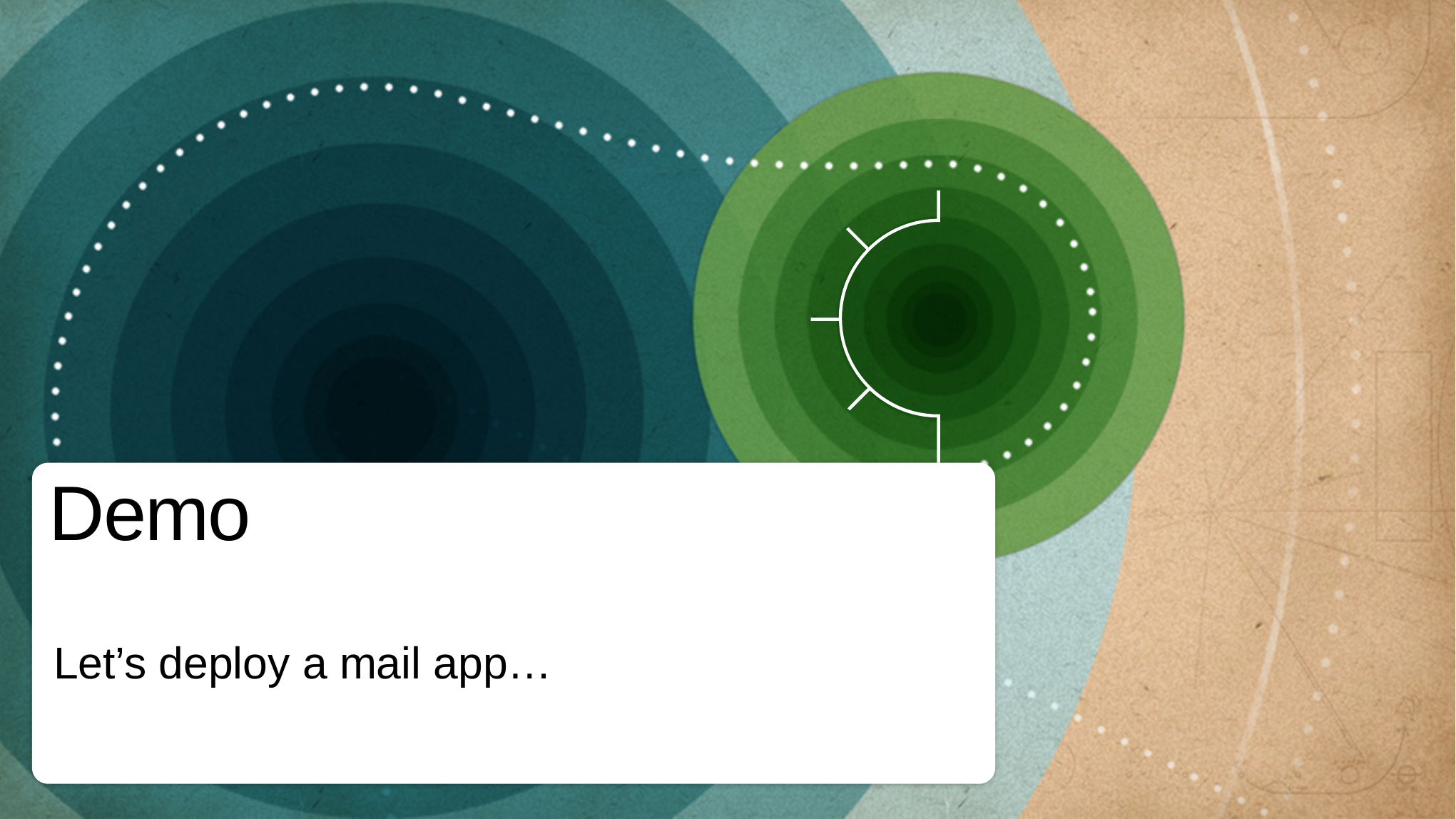

# Demo
Let’s deploy a mail app…